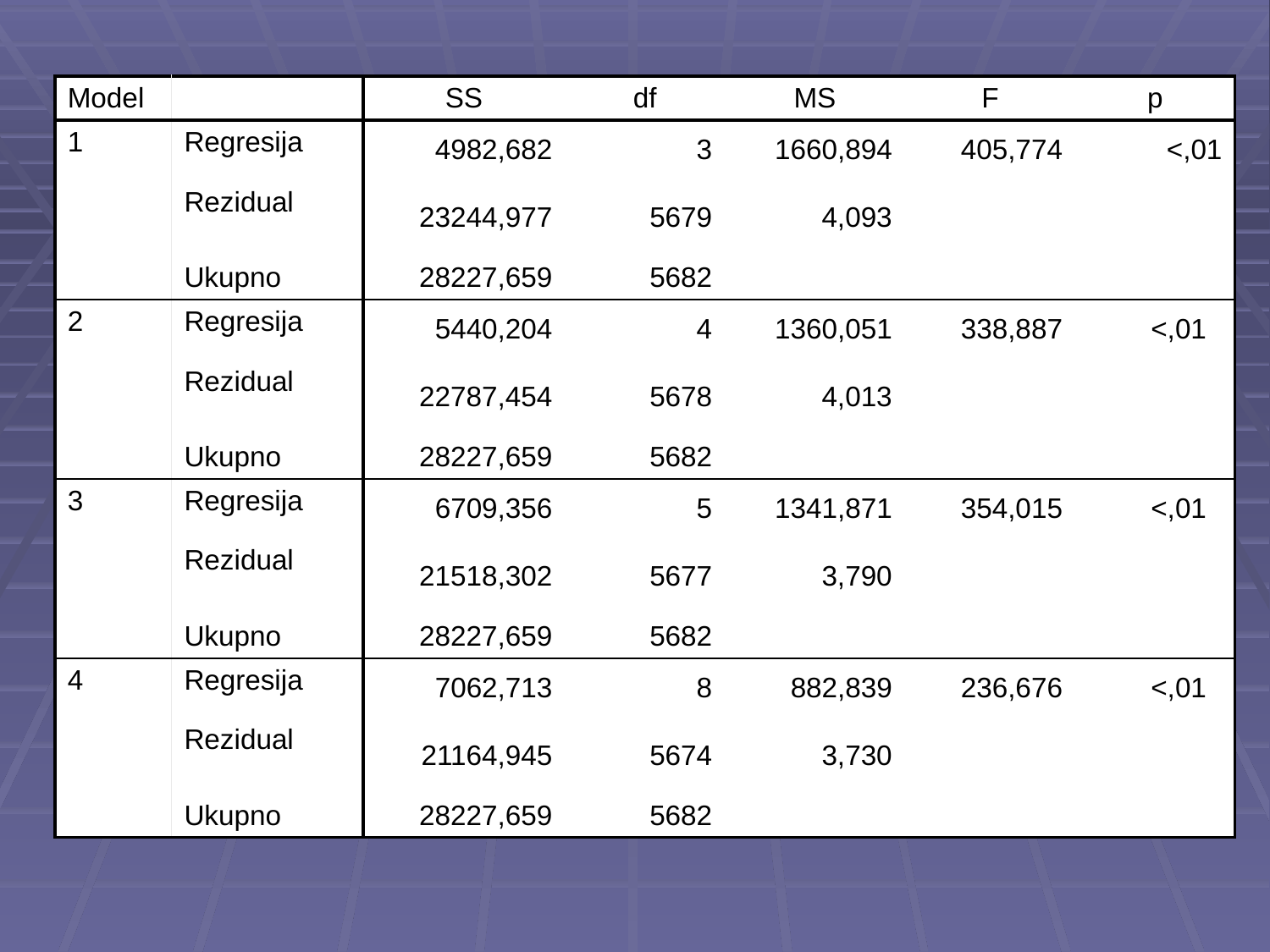

| Model |  | SS | df | MS | F | p |
| --- | --- | --- | --- | --- | --- | --- |
| 1 | Regresija | 4982,682 | 3 | 1660,894 | 405,774 | <,01 |
|  | Rezidual | 23244,977 | 5679 | 4,093 |  |  |
|  | Ukupno | 28227,659 | 5682 |  |  |  |
| 2 | Regresija | 5440,204 | 4 | 1360,051 | 338,887 | <,01 |
|  | Rezidual | 22787,454 | 5678 | 4,013 |  |  |
|  | Ukupno | 28227,659 | 5682 |  |  |  |
| 3 | Regresija | 6709,356 | 5 | 1341,871 | 354,015 | <,01 |
|  | Rezidual | 21518,302 | 5677 | 3,790 |  |  |
|  | Ukupno | 28227,659 | 5682 |  |  |  |
| 4 | Regresija | 7062,713 | 8 | 882,839 | 236,676 | <,01 |
|  | Rezidual | 21164,945 | 5674 | 3,730 |  |  |
|  | Ukupno | 28227,659 | 5682 |  |  |  |